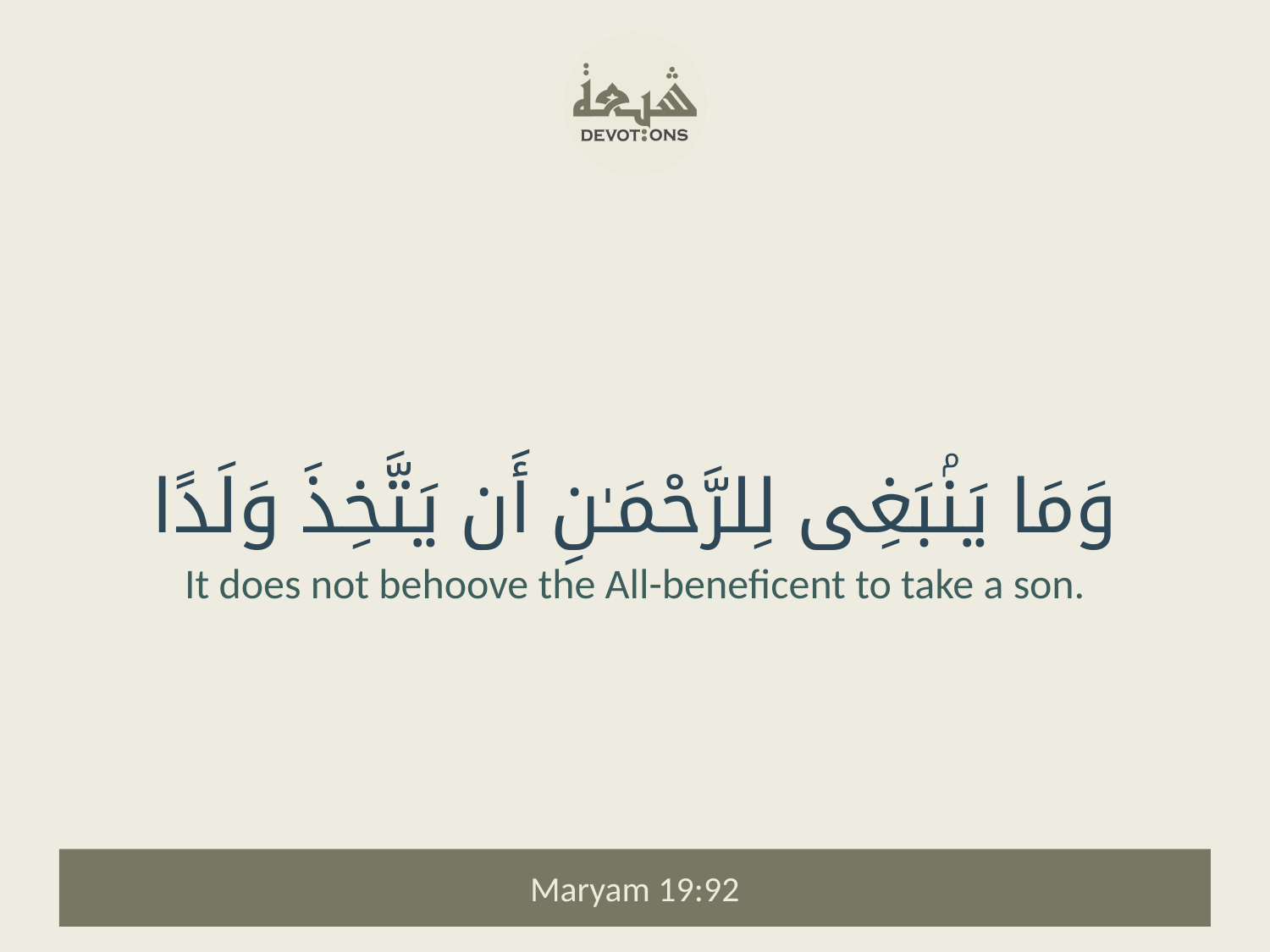

وَمَا يَنۢبَغِى لِلرَّحْمَـٰنِ أَن يَتَّخِذَ وَلَدًا
It does not behoove the All-beneficent to take a son.
Maryam 19:92